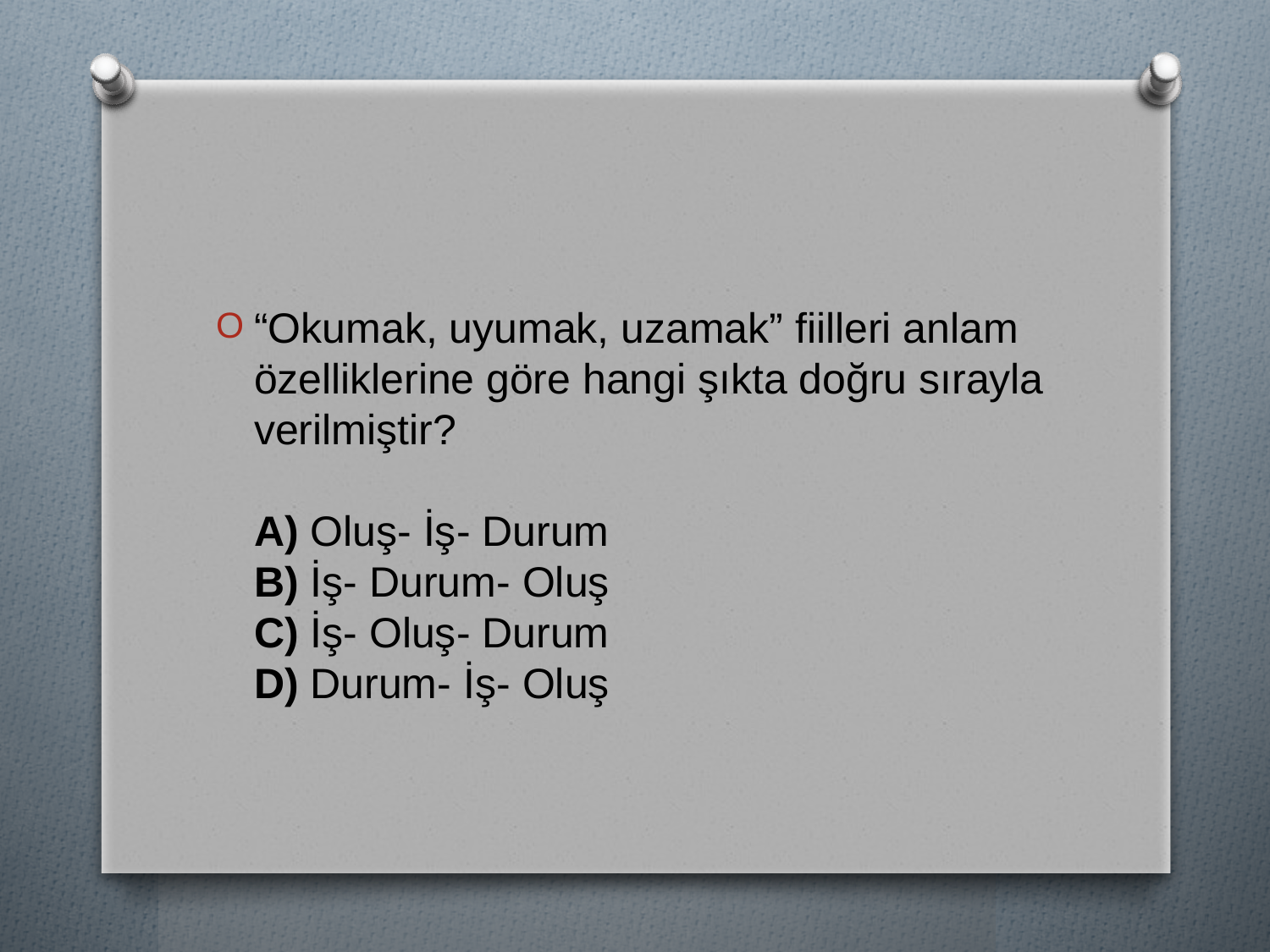

#
“Okumak, uyumak, uzamak” fiilleri anlam özelliklerine göre hangi şıkta doğru sırayla verilmiştir? 
A) Oluş- İş- Durum 
B) İş- Durum- Oluş 
C) İş- Oluş- Durum 
D) Durum- İş- Oluş